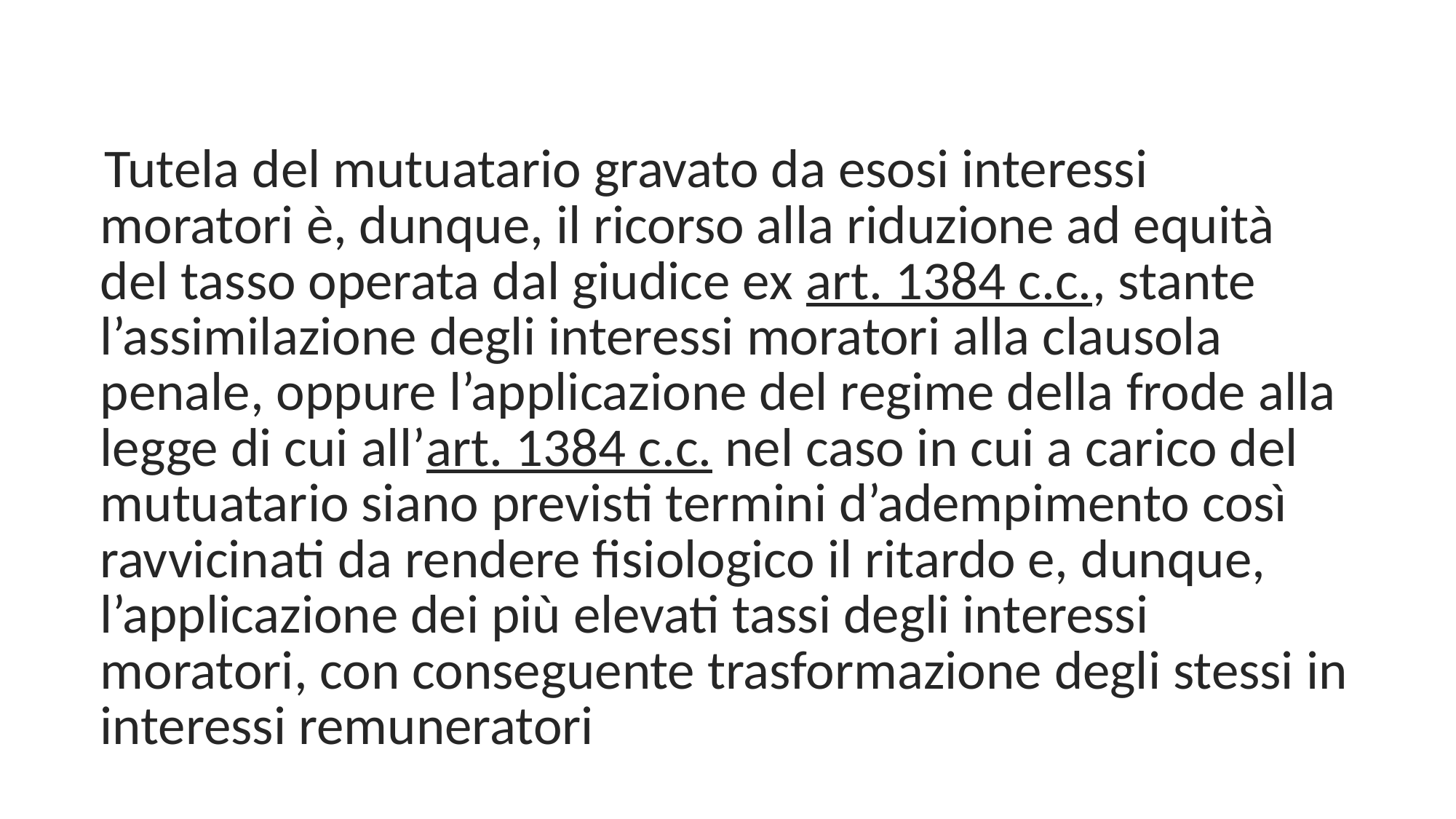

#
Tutela del mutuatario gravato da esosi interessi moratori è, dunque, il ricorso alla riduzione ad equità del tasso operata dal giudice ex art. 1384 c.c., stante l’assimilazione degli interessi moratori alla clausola penale, oppure l’applicazione del regime della frode alla legge di cui all’art. 1384 c.c. nel caso in cui a carico del mutuatario siano previsti termini d’adempimento così ravvicinati da rendere fisiologico il ritardo e, dunque, l’applicazione dei più elevati tassi degli interessi moratori, con conseguente trasformazione degli stessi in interessi remuneratori